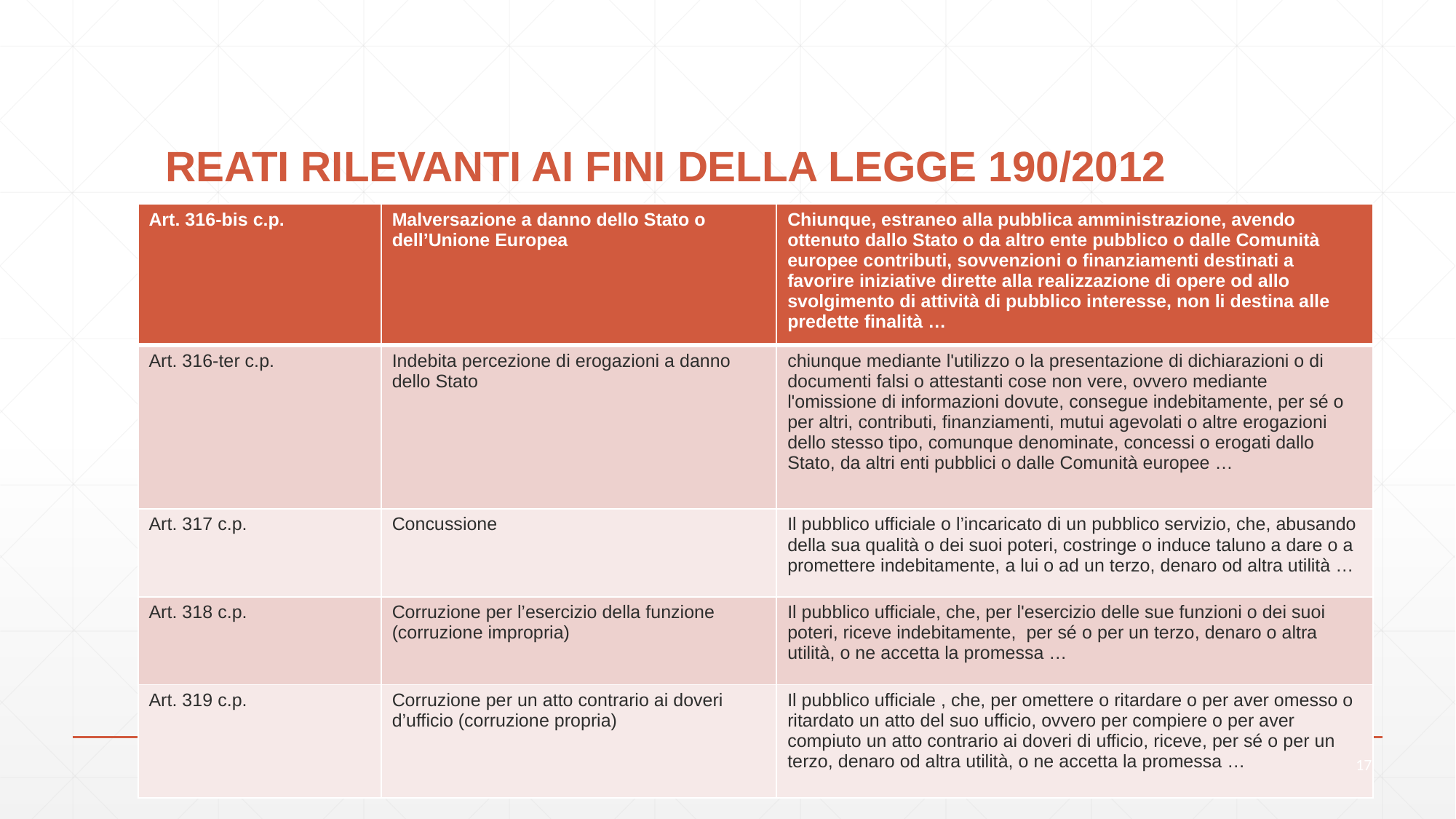

# REATI RILEVANTI AI FINI DELLA LEGGE 190/2012
| Art. 316-bis c.p. | Malversazione a danno dello Stato o dell’Unione Europea | Chiunque, estraneo alla pubblica amministrazione, avendo ottenuto dallo Stato o da altro ente pubblico o dalle Comunità europee contributi, sovvenzioni o finanziamenti destinati a favorire iniziative dirette alla realizzazione di opere od allo svolgimento di attività di pubblico interesse, non li destina alle predette finalità … |
| --- | --- | --- |
| Art. 316-ter c.p. | Indebita percezione di erogazioni a danno dello Stato | chiunque mediante l'utilizzo o la presentazione di dichiarazioni o di documenti falsi o attestanti cose non vere, ovvero mediante l'omissione di informazioni dovute, consegue indebitamente, per sé o per altri, contributi, finanziamenti, mutui agevolati o altre erogazioni dello stesso tipo, comunque denominate, concessi o erogati dallo Stato, da altri enti pubblici o dalle Comunità europee … |
| Art. 317 c.p. | Concussione | Il pubblico ufficiale o l’incaricato di un pubblico servizio, che, abusando della sua qualità o dei suoi poteri, costringe o induce taluno a dare o a promettere indebitamente, a lui o ad un terzo, denaro od altra utilità … |
| Art. 318 c.p. | Corruzione per l’esercizio della funzione (corruzione impropria) | Il pubblico ufficiale, che, per l'esercizio delle sue funzioni o dei suoi poteri, riceve indebitamente, per sé o per un terzo, denaro o altra utilità, o ne accetta la promessa … |
| Art. 319 c.p. | Corruzione per un atto contrario ai doveri d’ufficio (corruzione propria) | Il pubblico ufficiale , che, per omettere o ritardare o per aver omesso o ritardato un atto del suo ufficio, ovvero per compiere o per aver compiuto un atto contrario ai doveri di ufficio, riceve, per sé o per un terzo, denaro od altra utilità, o ne accetta la promessa … |
17